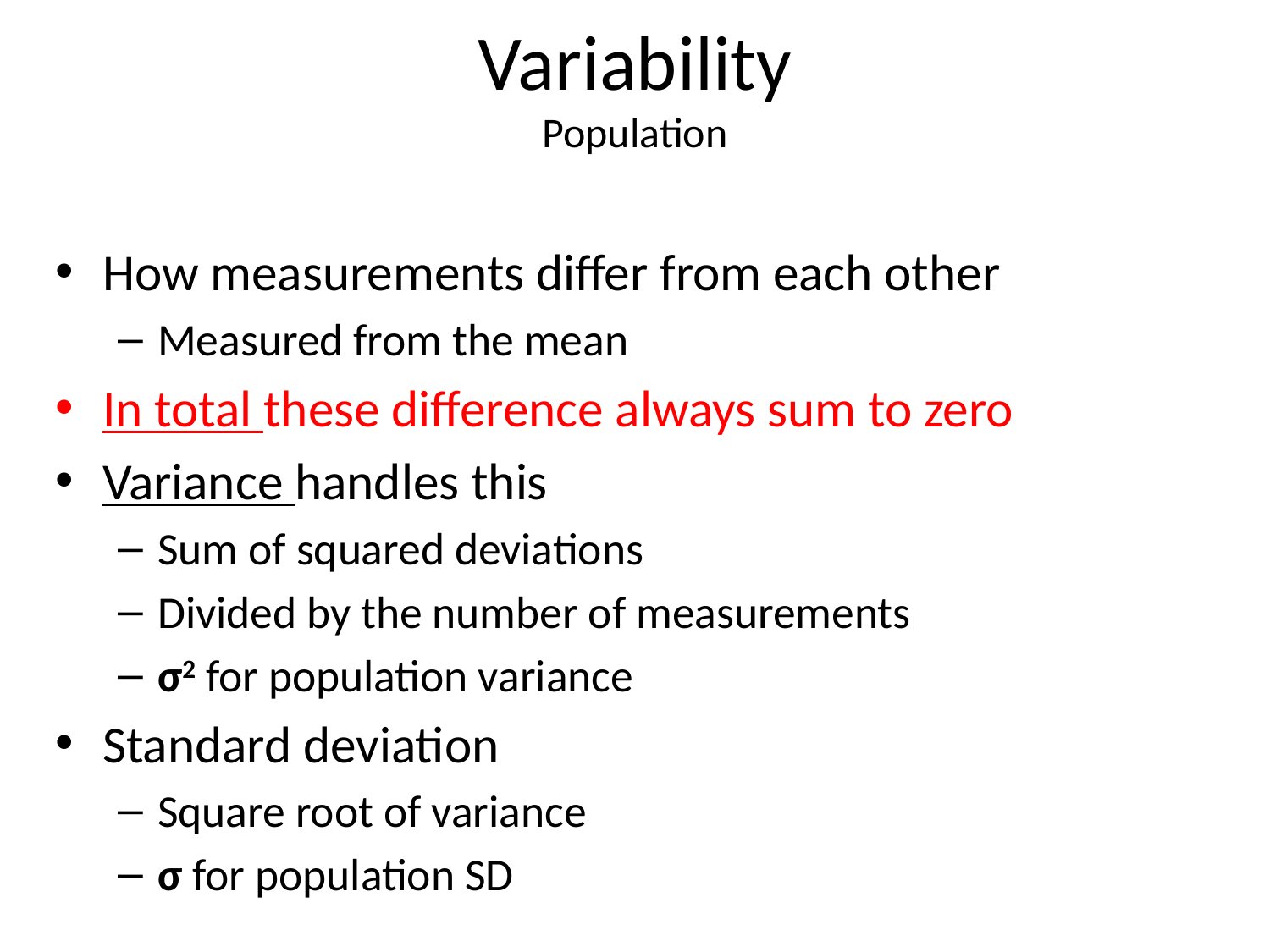

# Variability Population
How measurements differ from each other
Measured from the mean
In total these difference always sum to zero
Variance handles this
Sum of squared deviations
Divided by the number of measurements
σ2 for population variance
Standard deviation
Square root of variance
σ for population SD